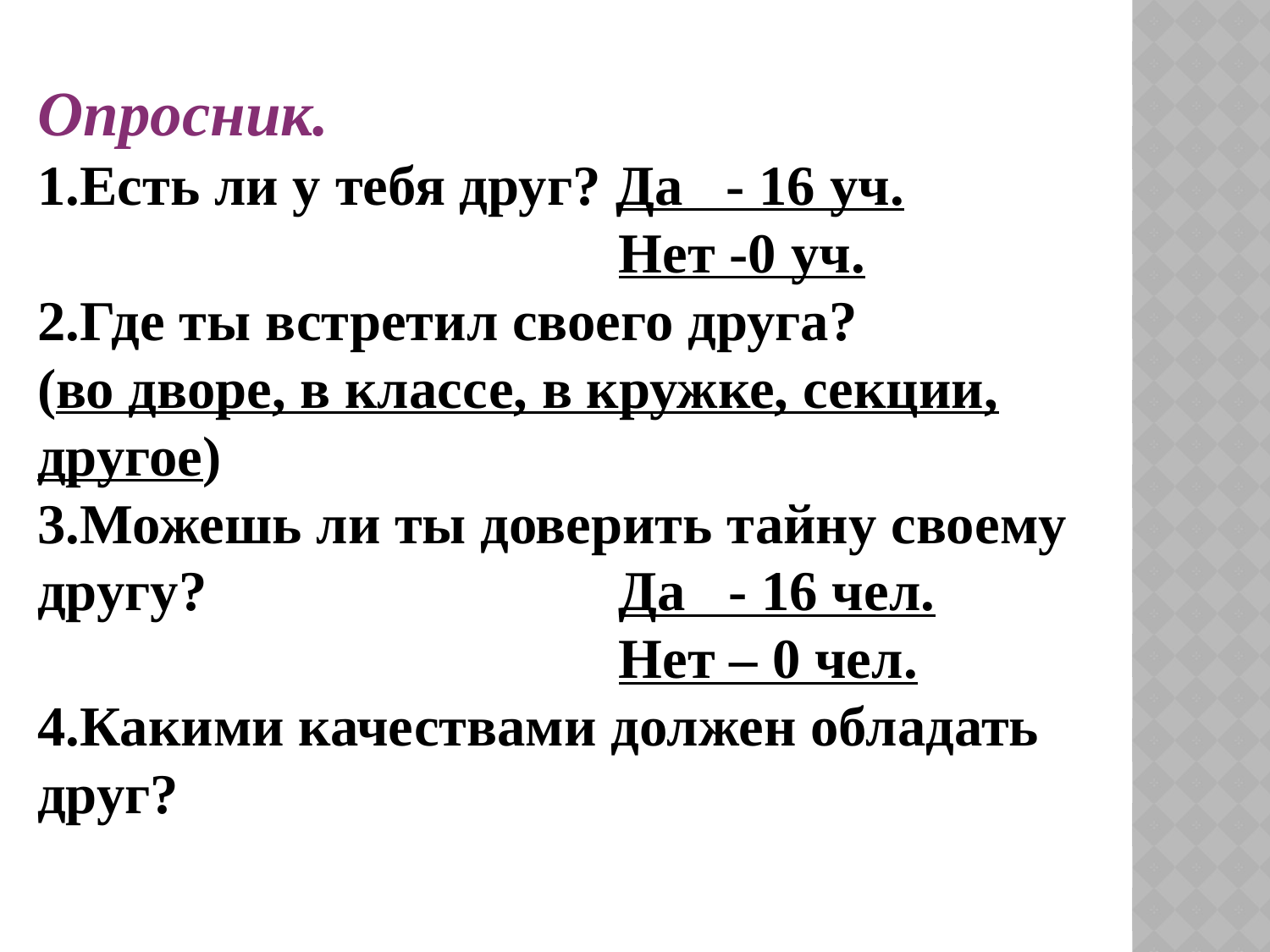

Опросник.
1.Есть ли у тебя друг? Да   - 16 уч.
                                         Нет -0 уч.
2.Где ты встретил своего друга?
(во дворе, в классе, в кружке, секции, другое)
3.Можешь ли ты доверить тайну своему другу?                             Да   - 16 чел.
                                         Нет – 0 чел.
4.Какими качествами должен обладать друг?